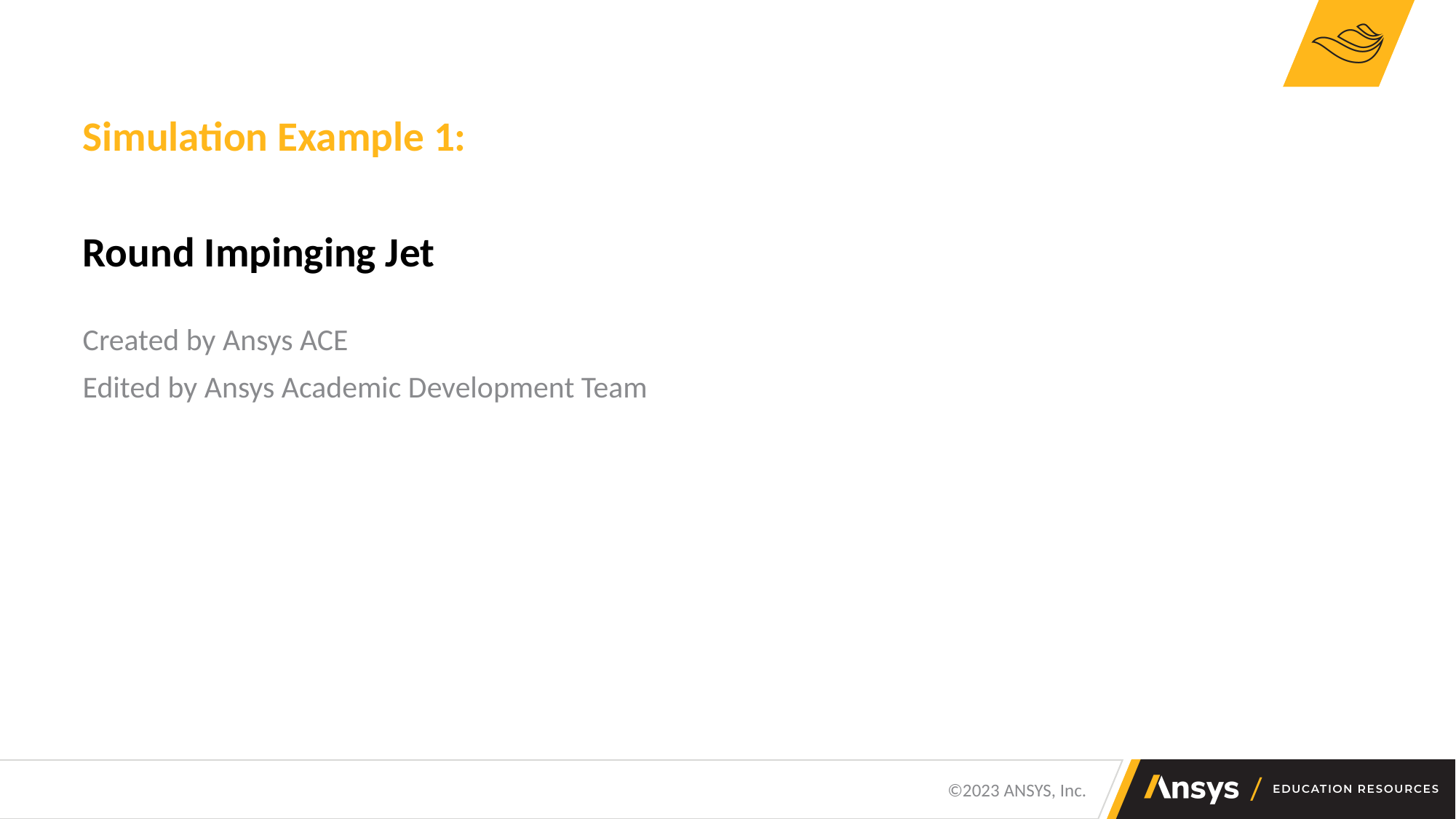

Simulation Example 1:

Round Impinging Jet

Created by Ansys ACE
Edited by Ansys Academic Development Team